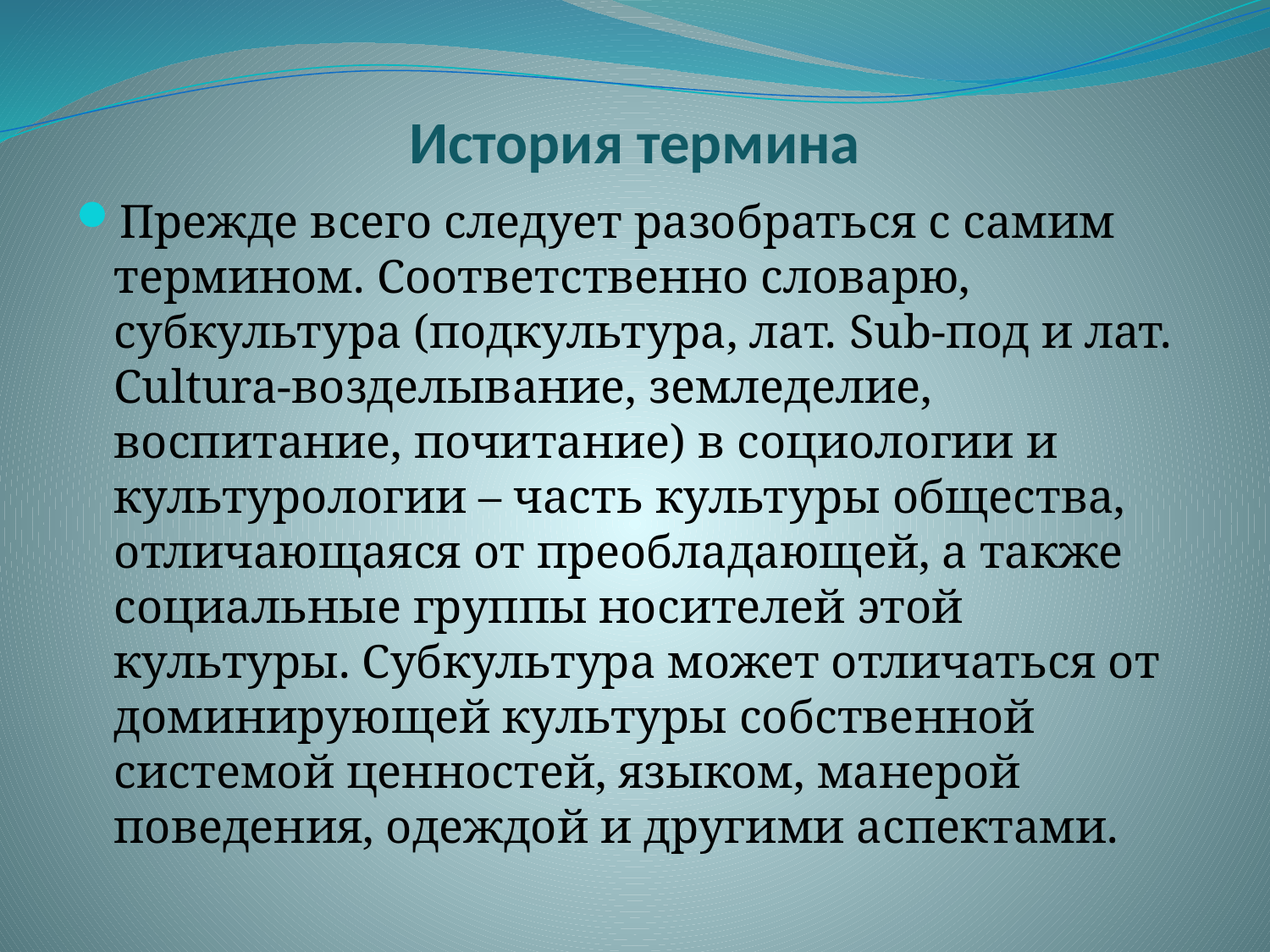

# История термина
Прежде всего следует разобраться с самим термином. Соответственно словарю, субкультура (подкультура, лат. Sub-под и лат. Cultura-возделывание, земледелие, воспитание, почитание) в социологии и культурологии – часть культуры общества, отличающаяся от преобладающей, а также социальные группы носителей этой культуры. Субкультура может отличаться от доминирующей культуры собственной системой ценностей, языком, манерой поведения, одеждой и другими аспектами.